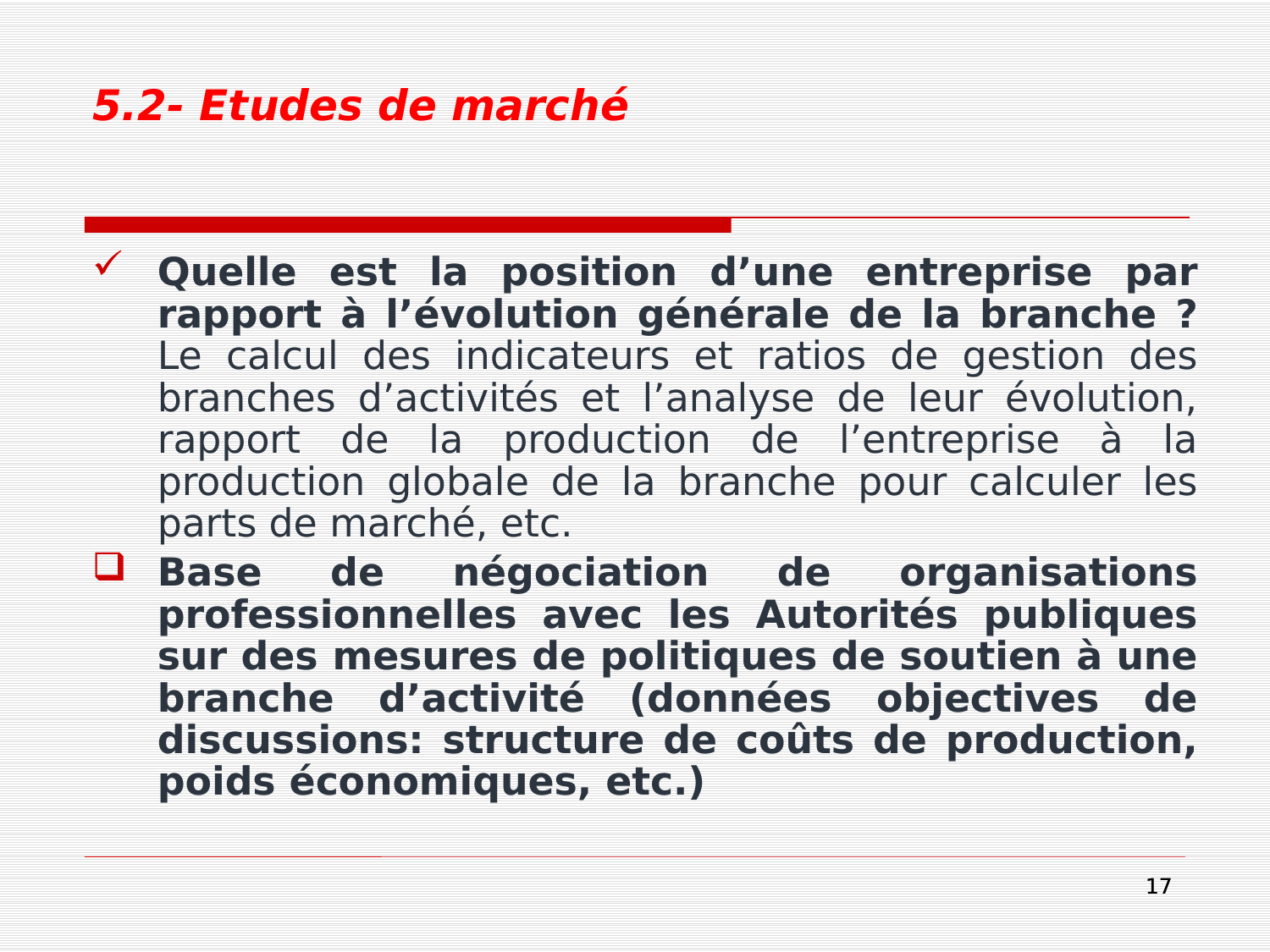

# 5.2- Etudes de marché
Quelle est la position d’une entreprise par rapport à l’évolution générale de la branche ? Le calcul des indicateurs et ratios de gestion des branches d’activités et l’analyse de leur évolution, rapport de la production de l’entreprise à la production globale de la branche pour calculer les parts de marché, etc.
Base de négociation de organisations professionnelles avec les Autorités publiques sur des mesures de politiques de soutien à une branche d’activité (données objectives de discussions: structure de coûts de production, poids économiques, etc.)
17
17